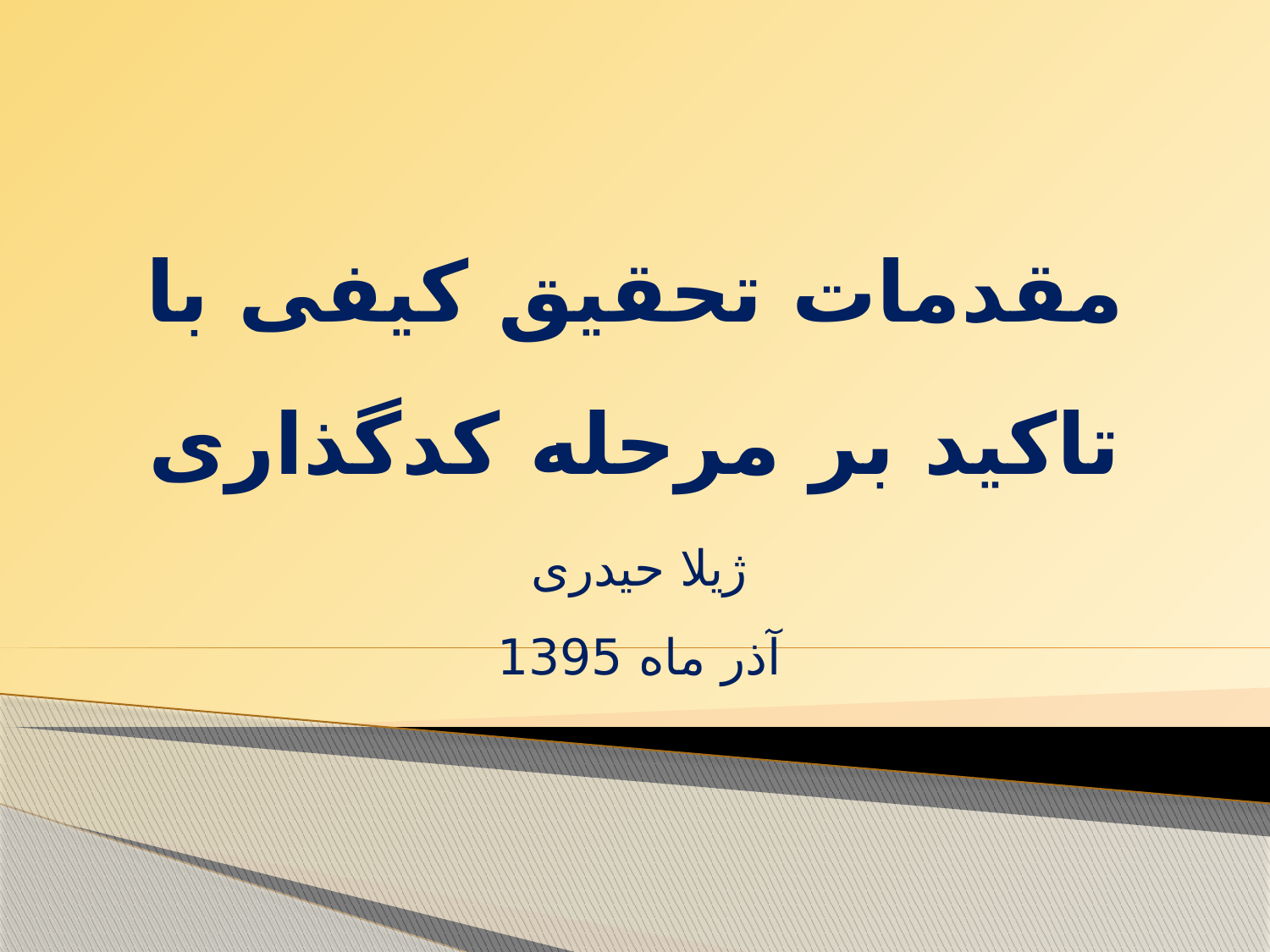

# مقدمات تحقیق کیفی با تاکید بر مرحله کدگذاری
ژیلا حیدری
آذر ماه 1395